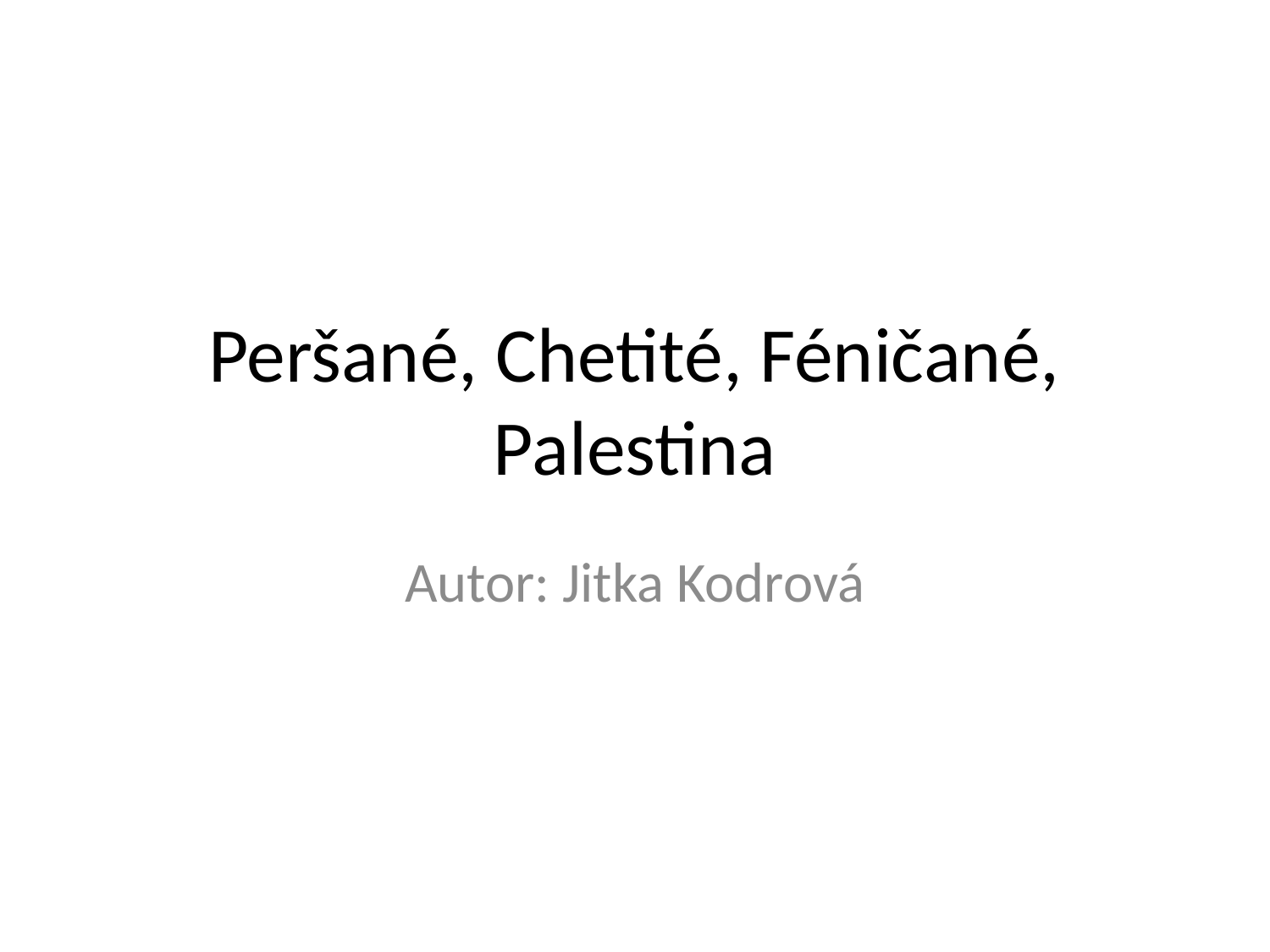

# Peršané, Chetité, Féničané, Palestina
Autor: Jitka Kodrová